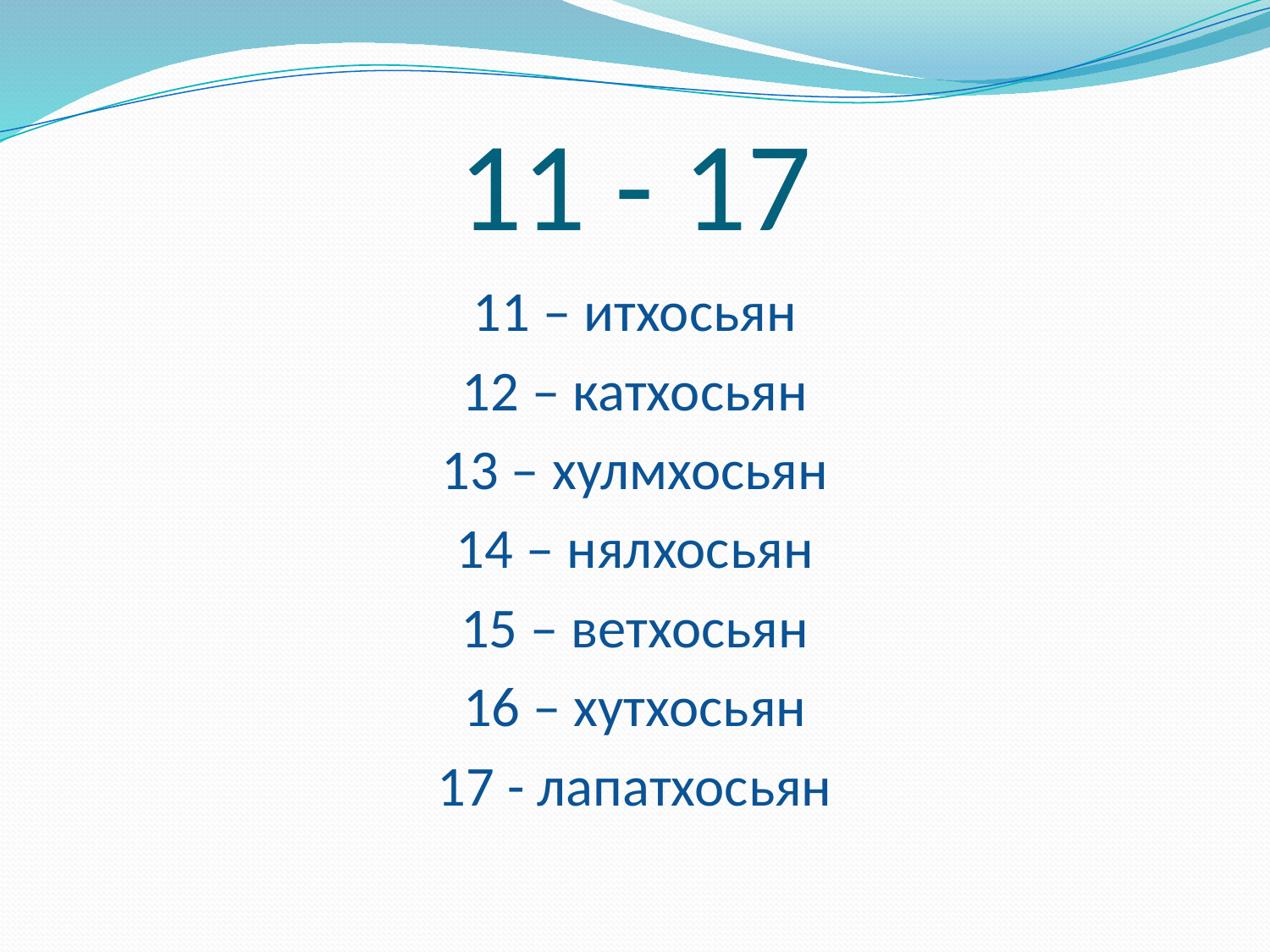

# 11 - 17
11 – итхосьян
12 – катхосьян
13 – хулмхосьян
14 – нялхосьян
15 – ветхосьян
16 – хутхосьян
17 - лапатхосьян